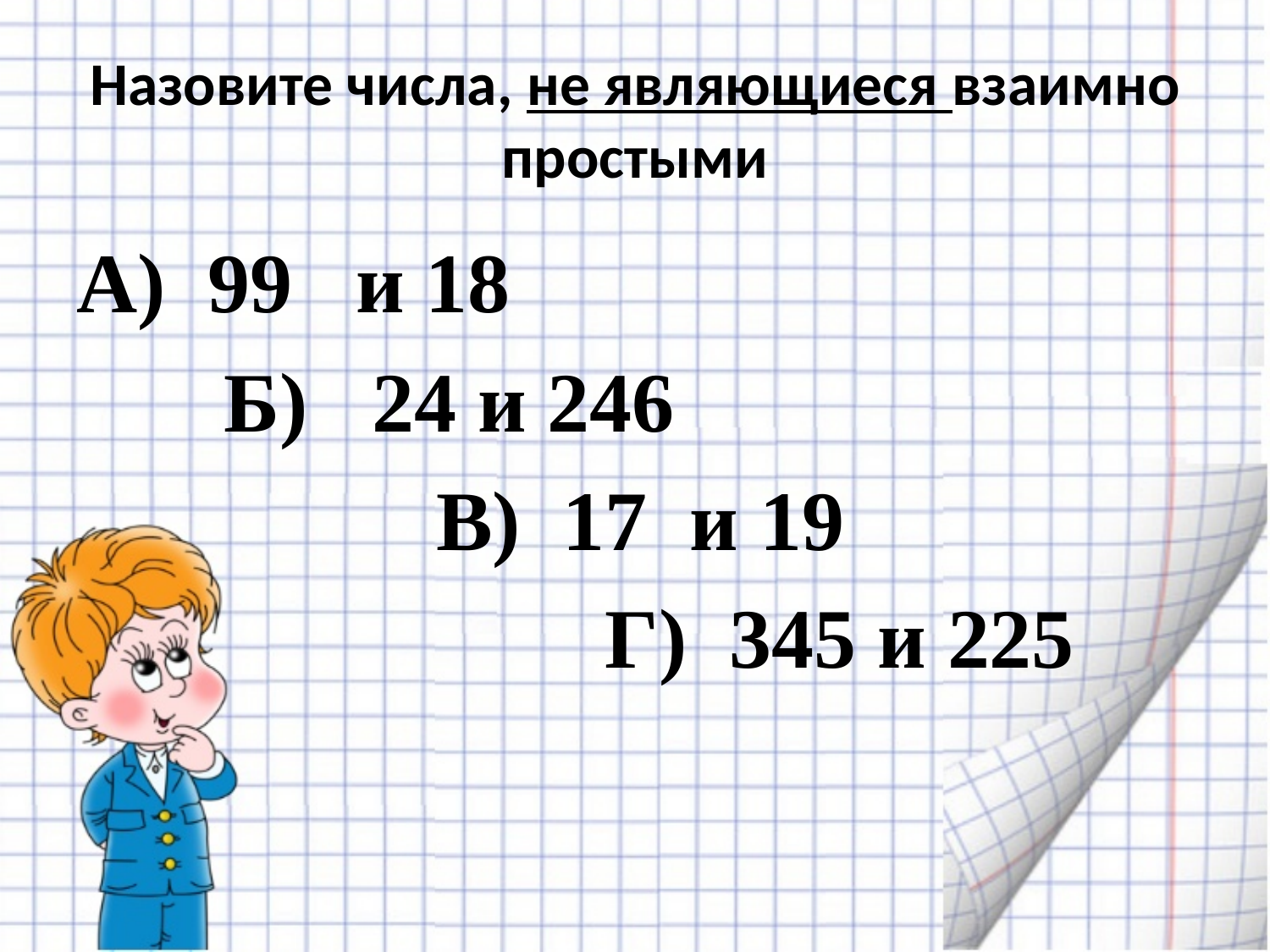

# Назовите числа, не являющиеся взаимно простыми
А)  99   и 18
       Б)   24 и 246
                 В)  17  и 19
                         Г)  345 и 225